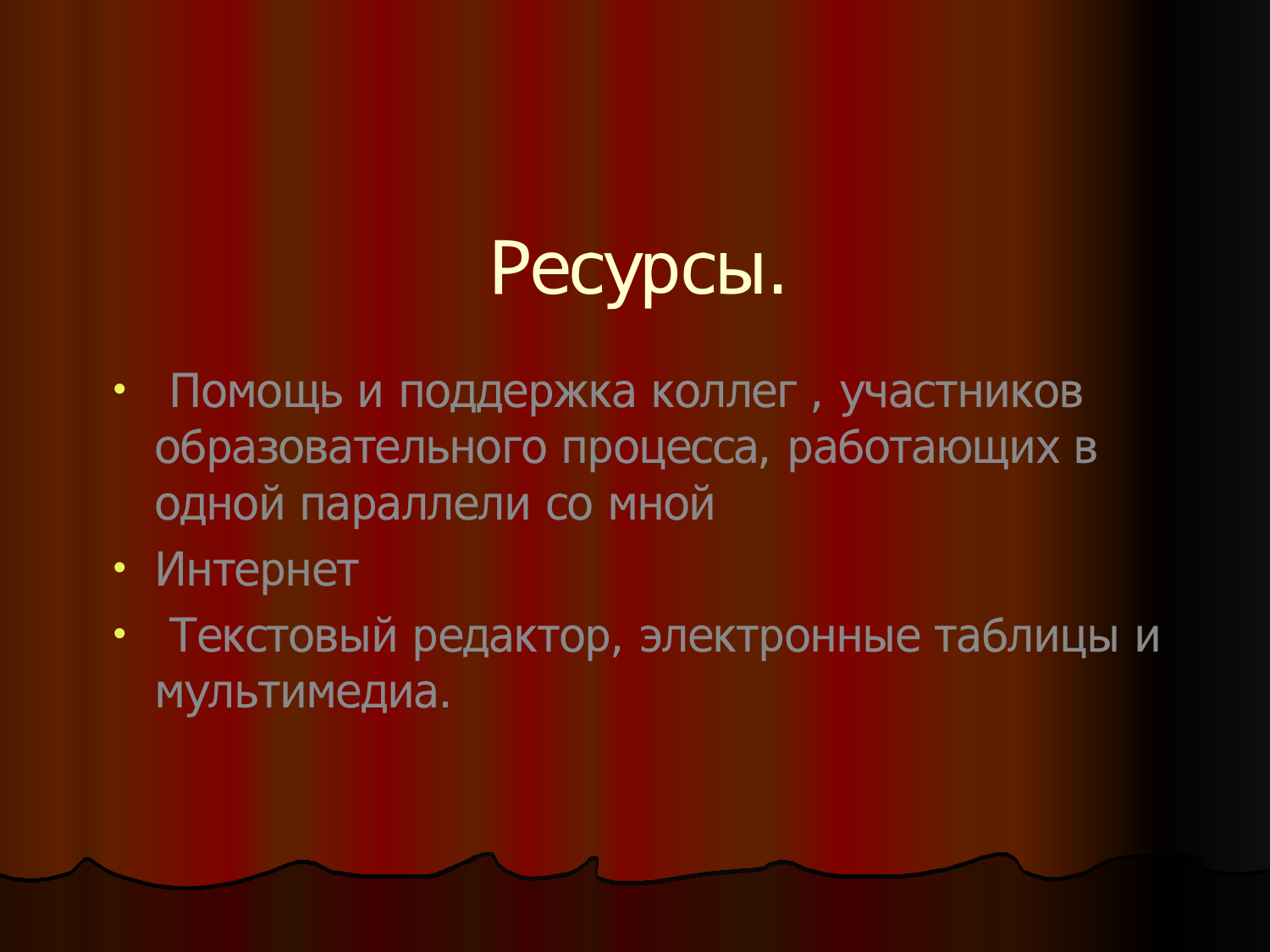

Ресурсы.
 Помощь и поддержка коллег , участников образовательного процесса, работающих в одной параллели со мной
Интернет
 Текстовый редактор, электронные таблицы и мультимедиа.